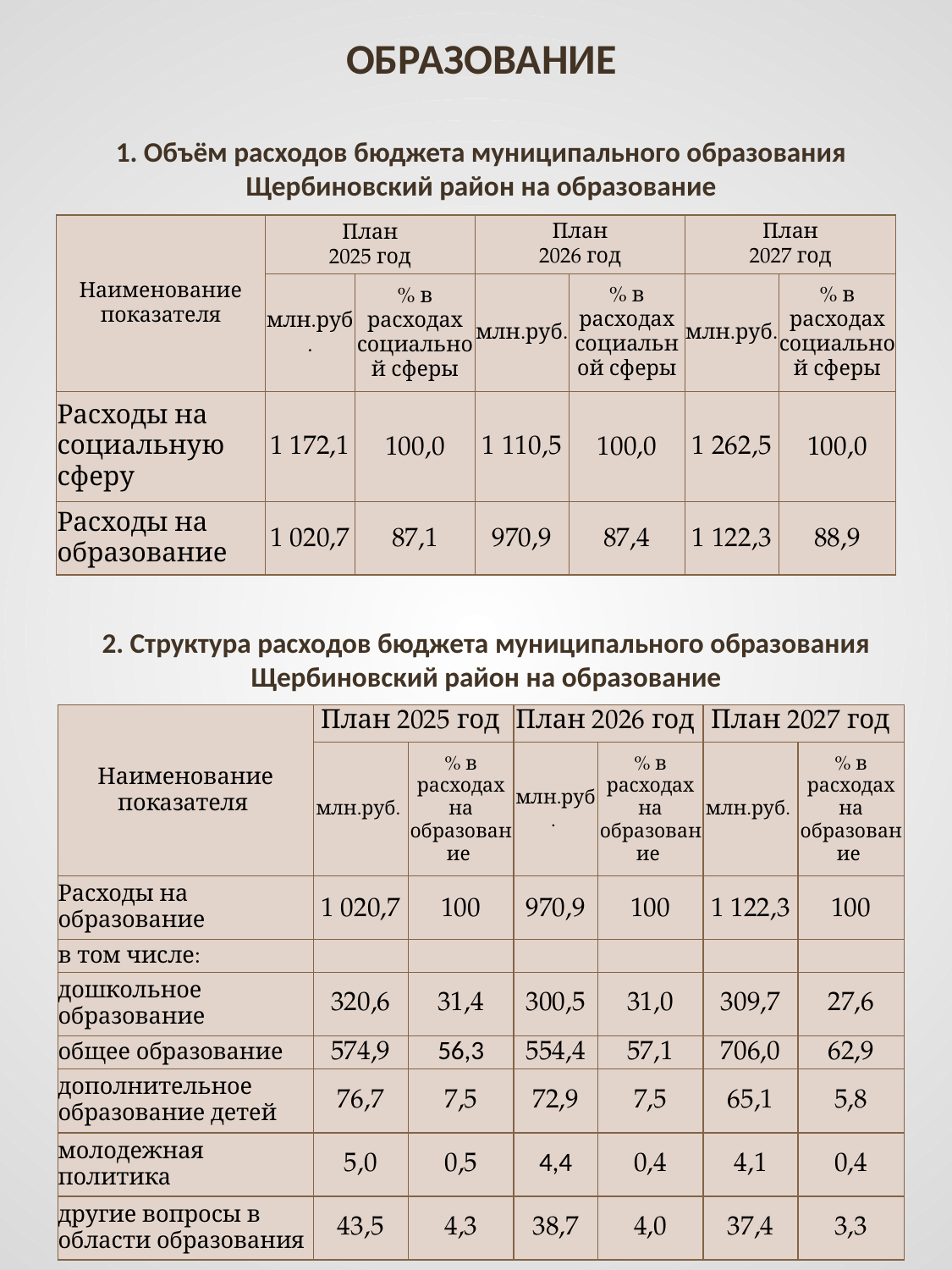

ОБРАЗОВАНИЕ

1. Объём расходов бюджета муниципального образования
Щербиновский район на образование
| Наименование показателя | План 2025 год |  | План 2026 год |  | План 2027 год |  |
| --- | --- | --- | --- | --- | --- | --- |
|  | млн.руб. | % в расходах социальной сферы | млн.руб. | % в расходах социальной сферы | млн.руб. | % в расходах социальной сферы |
| Расходы на социальную сферу | 1 172,1 | 100,0 | 1 110,5 | 100,0 | 1 262,5 | 100,0 |
| Расходы на образование | 1 020,7 | 87,1 | 970,9 | 87,4 | 1 122,3 | 88,9 |
2. Структура расходов бюджета муниципального образования Щербиновский район на образование
| Наименование показателя | План 2025 год |  | План 2026 год |  | План 2027 год |  |
| --- | --- | --- | --- | --- | --- | --- |
|  | млн.руб. | % в расходах на образование | млн.руб. | % в расходах на образование | млн.руб. | % в расходах на образование |
| Расходы на образование | 1 020,7 | 100 | 970,9 | 100 | 1 122,3 | 100 |
| в том числе: |  |  |  |  |  |  |
| дошкольное образование | 320,6 | 31,4 | 300,5 | 31,0 | 309,7 | 27,6 |
| общее образование | 574,9 | 56,3 | 554,4 | 57,1 | 706,0 | 62,9 |
| дополнительное образование детей | 76,7 | 7,5 | 72,9 | 7,5 | 65,1 | 5,8 |
| молодежная политика | 5,0 | 0,5 | 4,4 | 0,4 | 4,1 | 0,4 |
| другие вопросы в области образования | 43,5 | 4,3 | 38,7 | 4,0 | 37,4 | 3,3 |